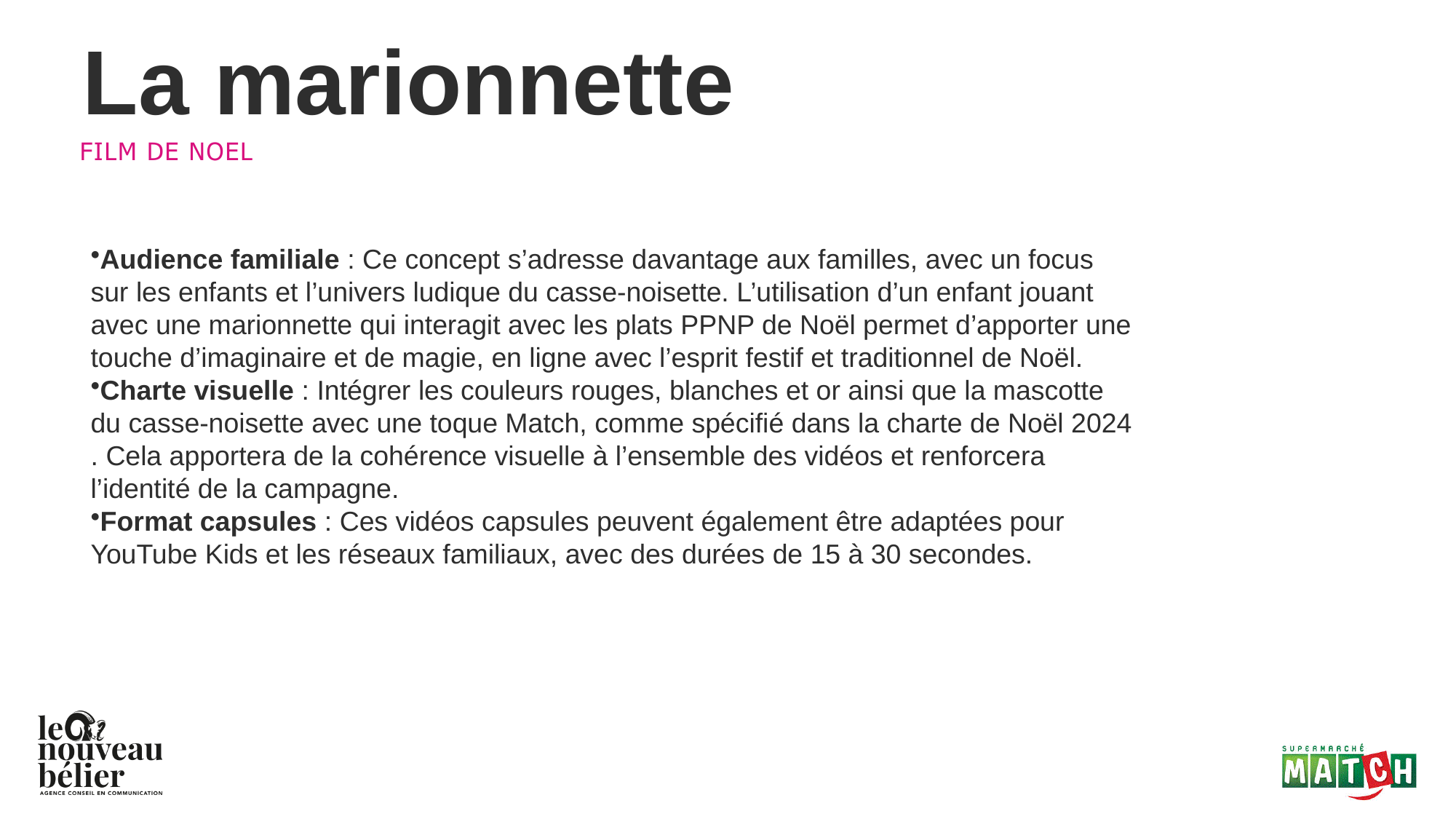

La marionnette
Film de Noel
Audience familiale : Ce concept s’adresse davantage aux familles, avec un focus sur les enfants et l’univers ludique du casse-noisette. L’utilisation d’un enfant jouant avec une marionnette qui interagit avec les plats PPNP de Noël permet d’apporter une touche d’imaginaire et de magie, en ligne avec l’esprit festif et traditionnel de Noël.
Charte visuelle : Intégrer les couleurs rouges, blanches et or ainsi que la mascotte du casse-noisette avec une toque Match, comme spécifié dans la charte de Noël 2024​. Cela apportera de la cohérence visuelle à l’ensemble des vidéos et renforcera l’identité de la campagne.
Format capsules : Ces vidéos capsules peuvent également être adaptées pour YouTube Kids et les réseaux familiaux, avec des durées de 15 à 30 secondes.